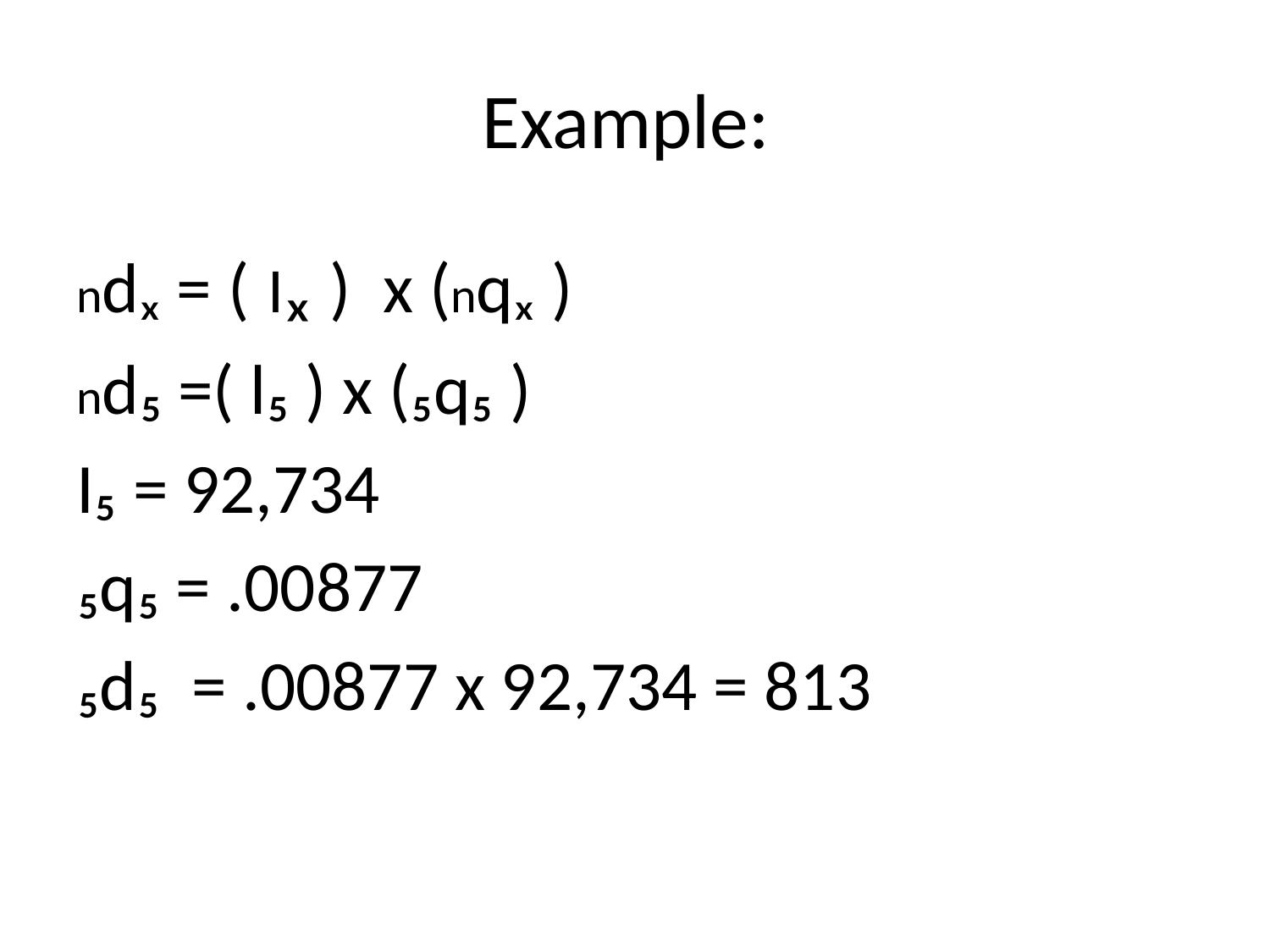

# Example:
ndₓ = ( Iₓ )  x (nqₓ )
nd₅ =( l₅ ) x (₅q₅ )
I₅ = 92,734
₅q₅ = .00877
₅d₅  = .00877 x 92,734 = 813